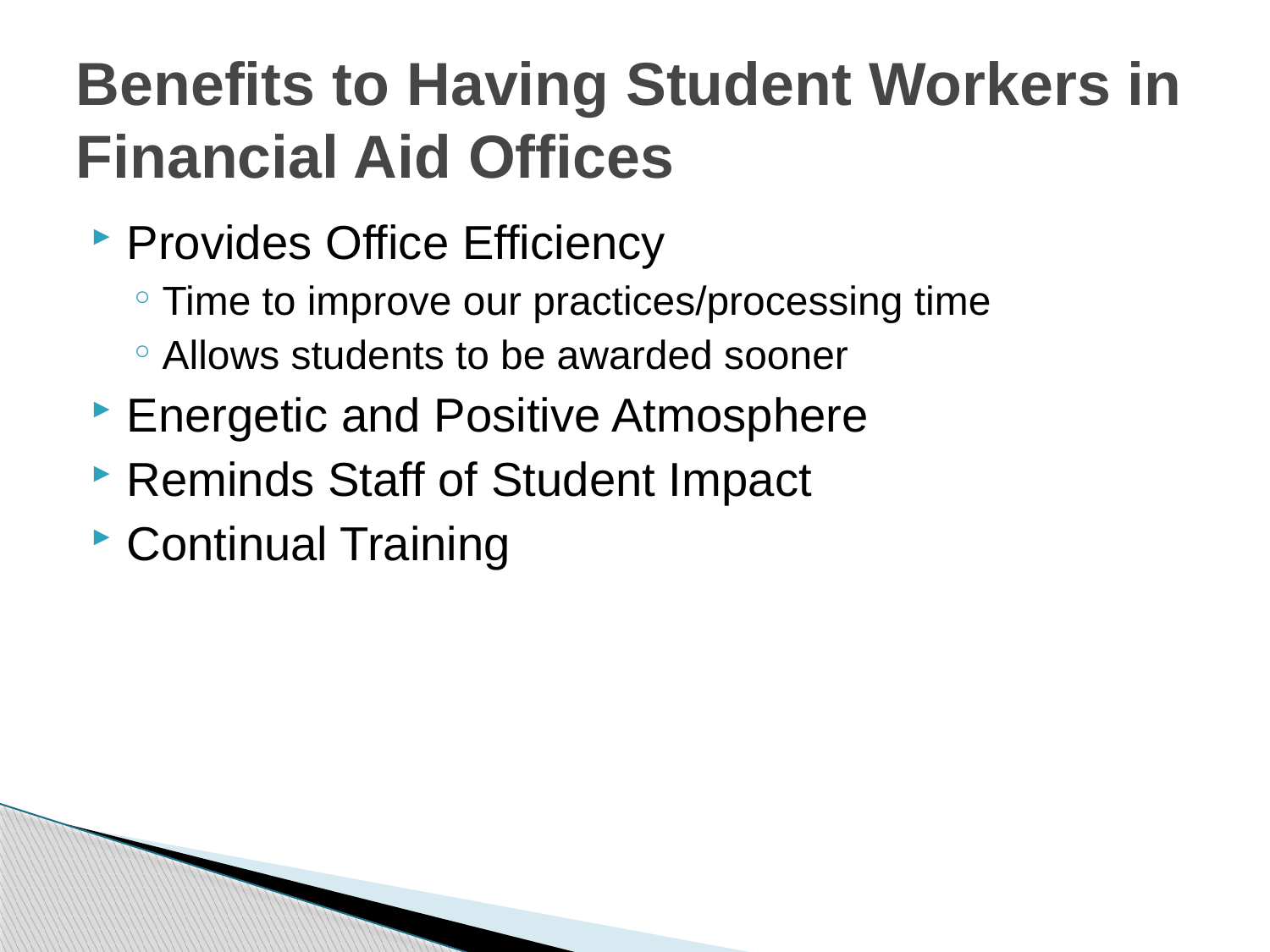

# Benefits to Having Student Workers in Financial Aid Offices
Provides Office Efficiency
Time to improve our practices/processing time
Allows students to be awarded sooner
Energetic and Positive Atmosphere
Reminds Staff of Student Impact
Continual Training